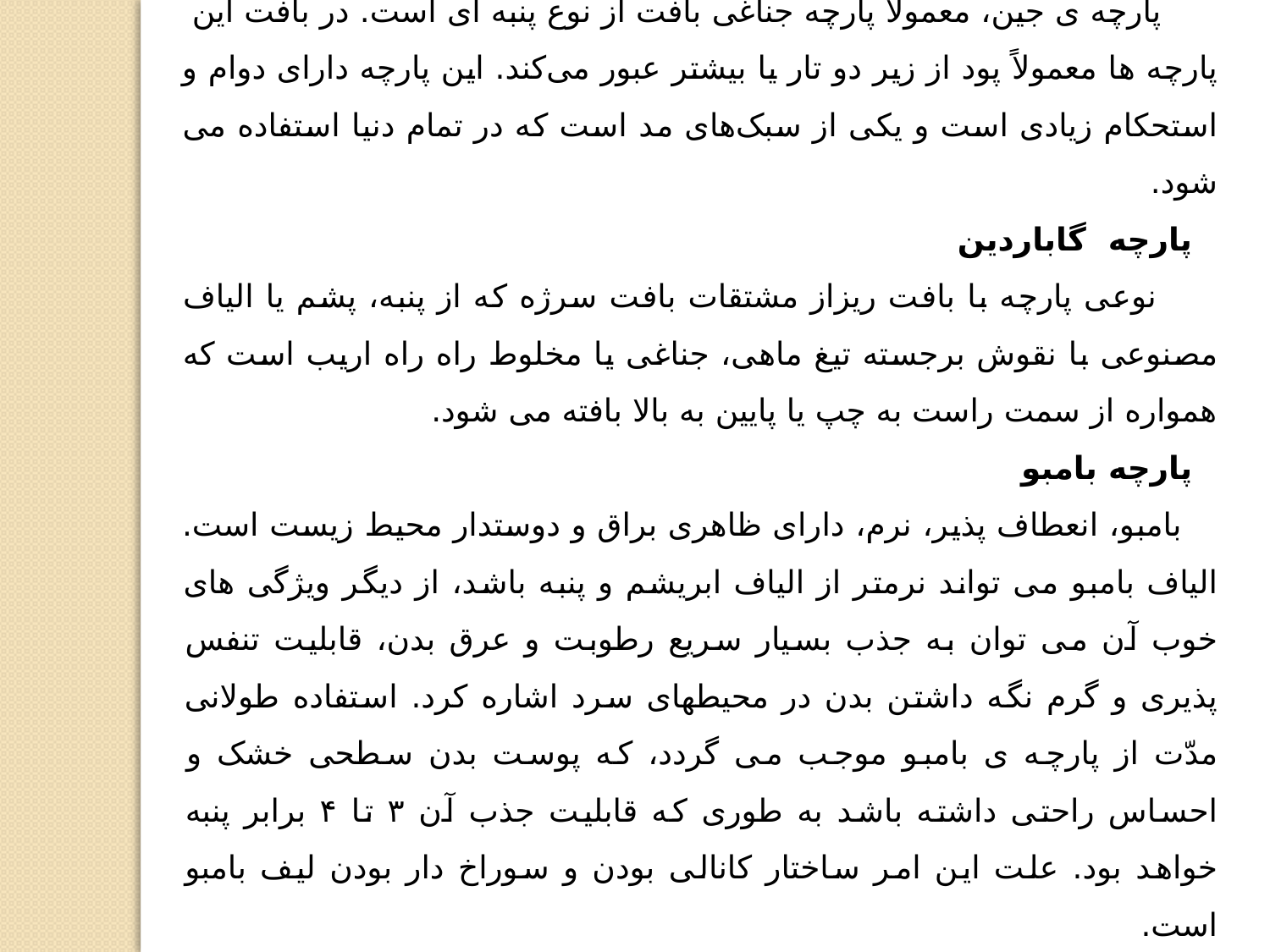

پارچه جین
   پارچه ی جین، معمولاً پارچه جناغی بافت از نوع پنبه ای است. در بافت این  پارچه ها معمولاً پود از زیر دو تار یا بیشتر عبور می‌کند. این پارچه دارای دوام و استحکام زیادی است و یکی از سبک‌های مد است که در تمام دنیا استفاده می شود.
پارچه  گاباردین
   نوعی پارچه با بافت ریزاز مشتقات بافت سرژه که از پنبه، پشم یا الیاف مصنوعی با نقوش برجسته تیغ ماهی، جناغی یا مخلوط راه راه اریب است که همواره از سمت راست به چپ یا پایین به بالا بافته می شود.
پارچه بامبو
 بامبو، انعطاف پذیر، نرم، دارای ظاهری براق و دوستدار محیط زیست است. الیاف بامبو می تواند نرمتر از الیاف ابریشم و پنبه باشد، از دیگر ویژگی های خوب آن می توان به جذب بسیار سریع رطوبت و عرق بدن، قابلیت تنفس پذیری و گرم نگه داشتن بدن در محیطهای سرد اشاره کرد. استفاده طولانی مدّت از پارچه ی بامبو موجب می گردد، که پوست بدن سطحی خشک و احساس راحتی داشته باشد به‌ طوری که قابلیت جذب آن ۳ تا ۴ برابر پنبه خواهد بود. علت این امر ساختار کانالی بودن و سوراخ دار بودن لیف بامبو است.